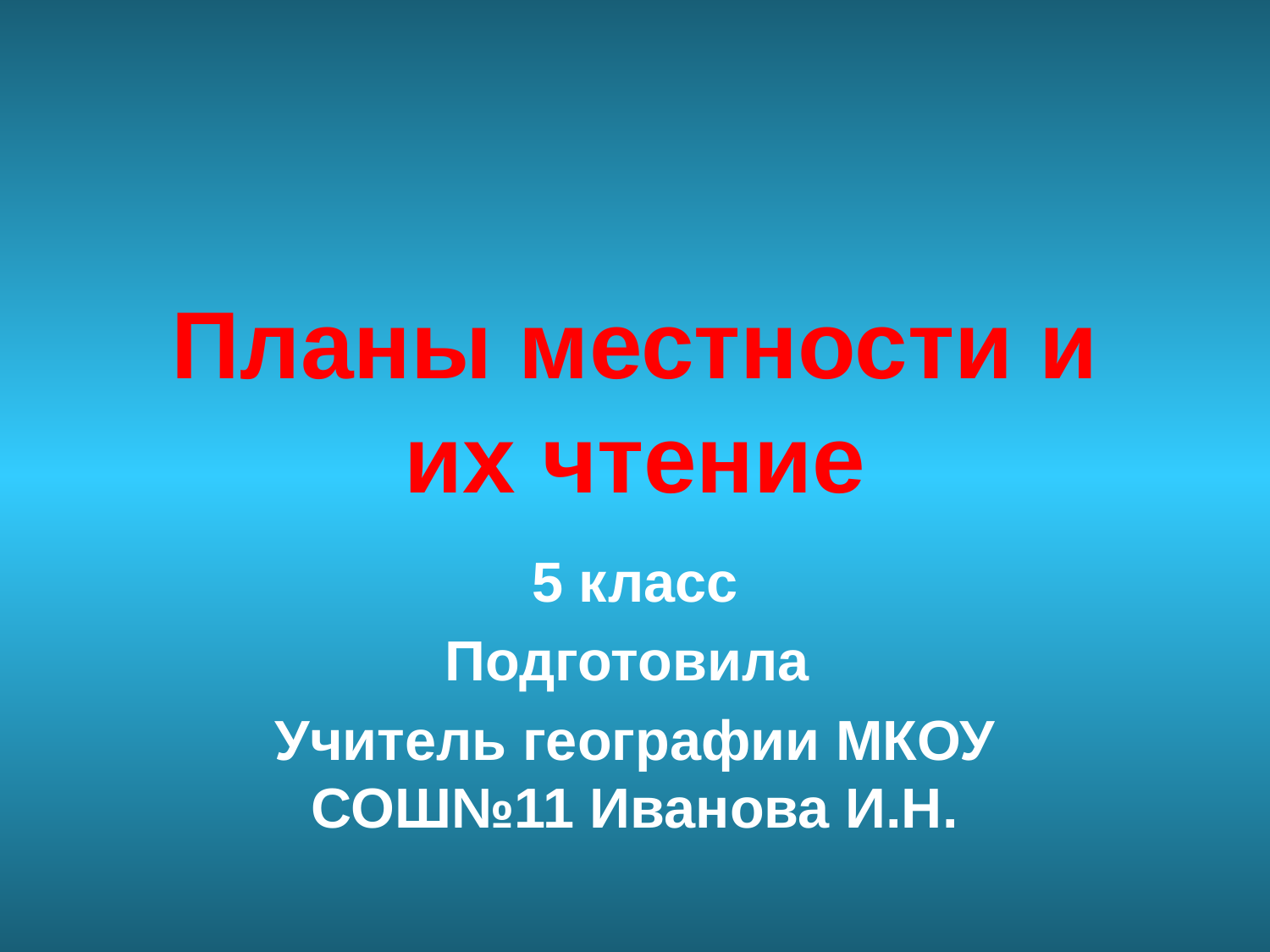

# Планы местности и их чтение
5 класс
Подготовила
Учитель географии МКОУ СОШ№11 Иванова И.Н.